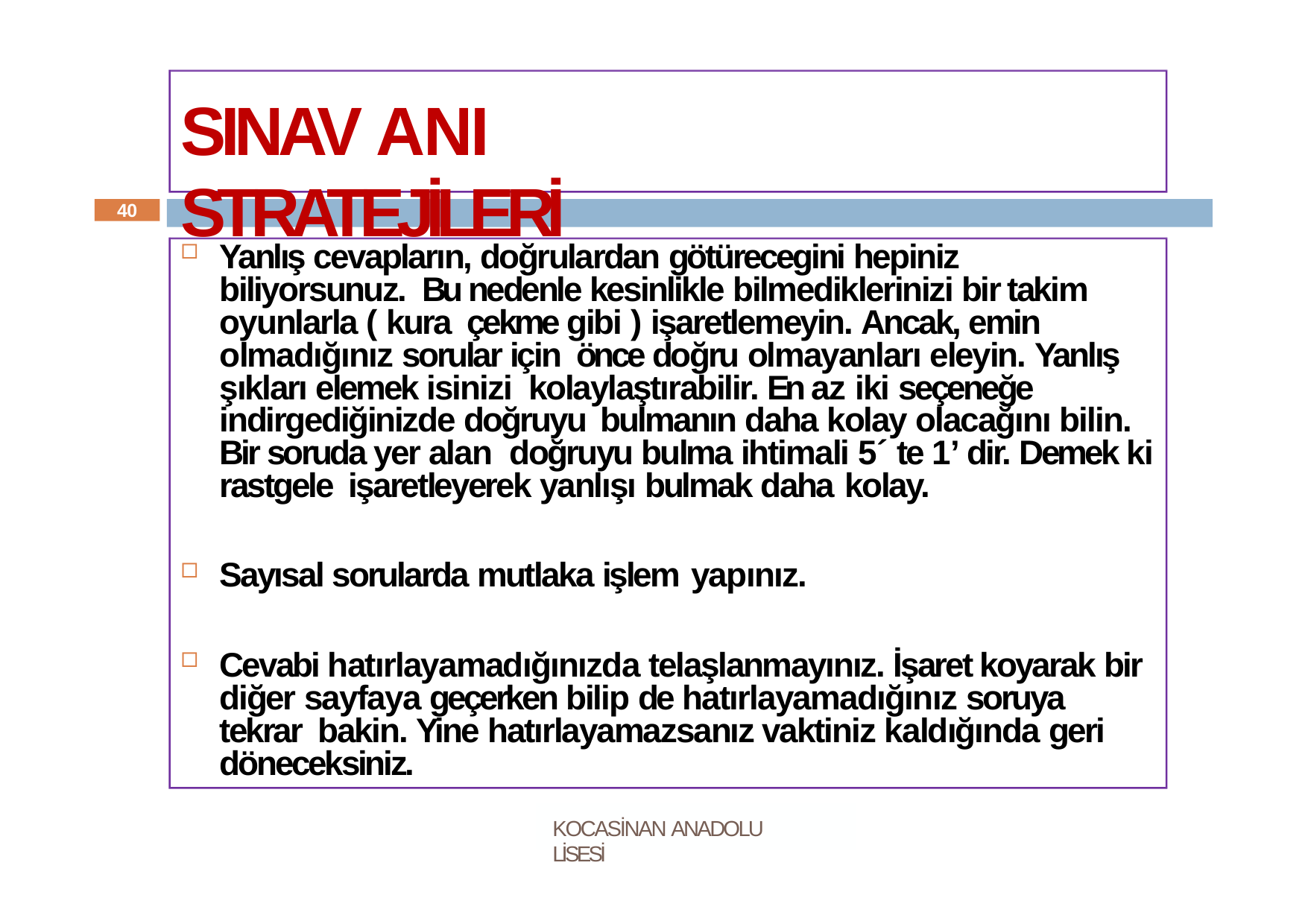

# SINAV ANI STRATEJİLERİ
40
Yanlış cevapların, doğrulardan götürecegini hepiniz biliyorsunuz.  Bu nedenle kesinlikle bilmediklerinizi bir takim oyunlarla ( kura  çekme gibi ) işaretlemeyin. Ancak, emin olmadığınız sorular için  önce doğru olmayanları eleyin. Yanlış şıkları elemek isinizi  kolaylaştırabilir. En az iki seçeneğe indirgediğinizde doğruyu  bulmanın daha kolay olacağını bilin. Bir soruda yer alan  doğruyu bulma ihtimali 5´ te 1’ dir. Demek ki rastgele  işaretleyerek yanlışı bulmak daha kolay.

Sayısal sorularda mutlaka işlem yapınız.

Cevabi hatırlayamadığınızda telaşlanmayınız. İşaret koyarak bir  diğer sayfaya geçerken bilip de hatırlayamadığınız soruya tekrar  bakin. Yine hatırlayamazsanız vaktiniz kaldığında geri  döneceksiniz.

KOCASİNAN ANADOLU LİSESİ